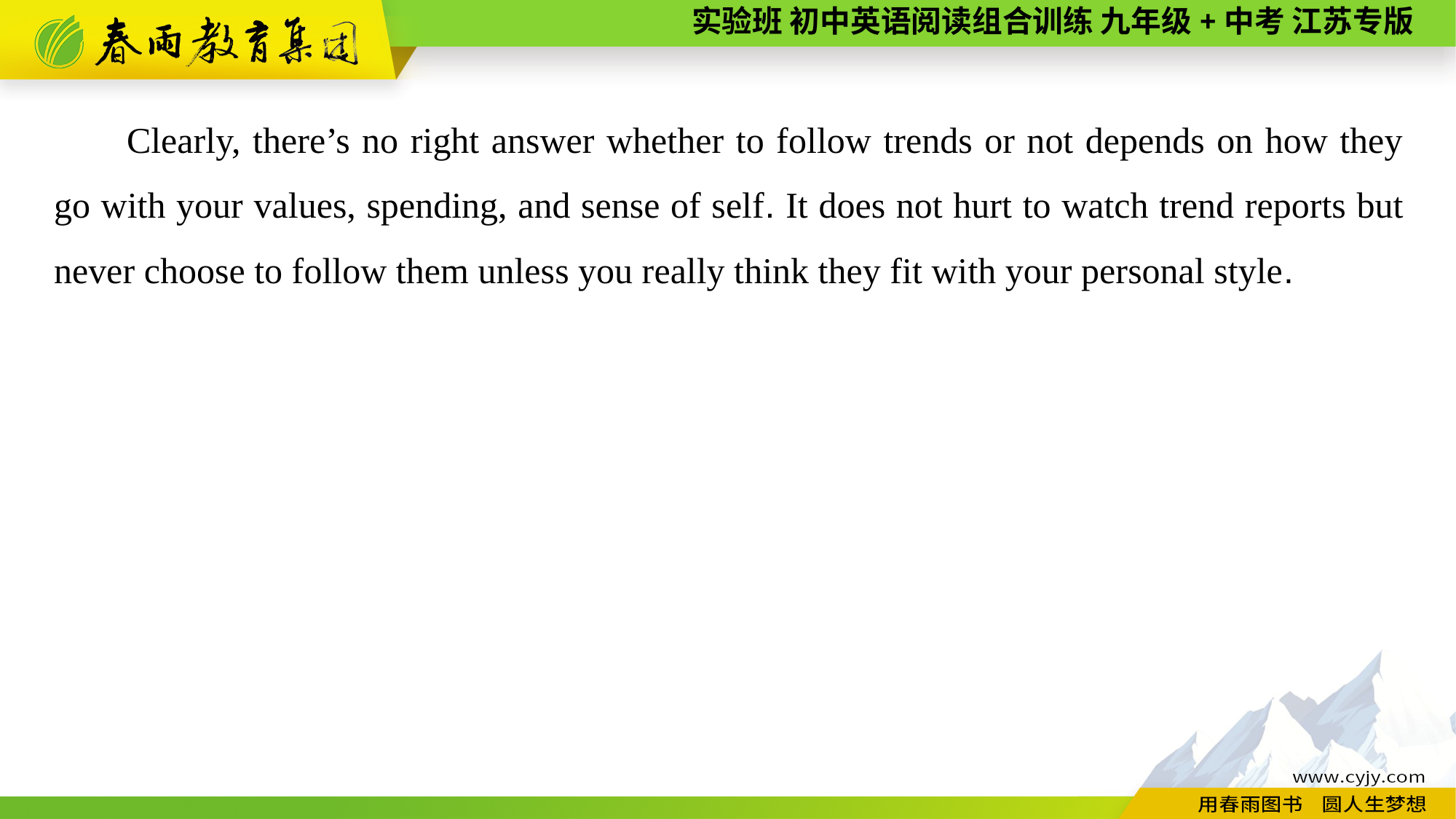

Clearly, there’s no right answer whether to follow trends or not depends on how they go with your values, spending, and sense of self. It does not hurt to watch trend reports but never choose to follow them unless you really think they fit with your personal style.